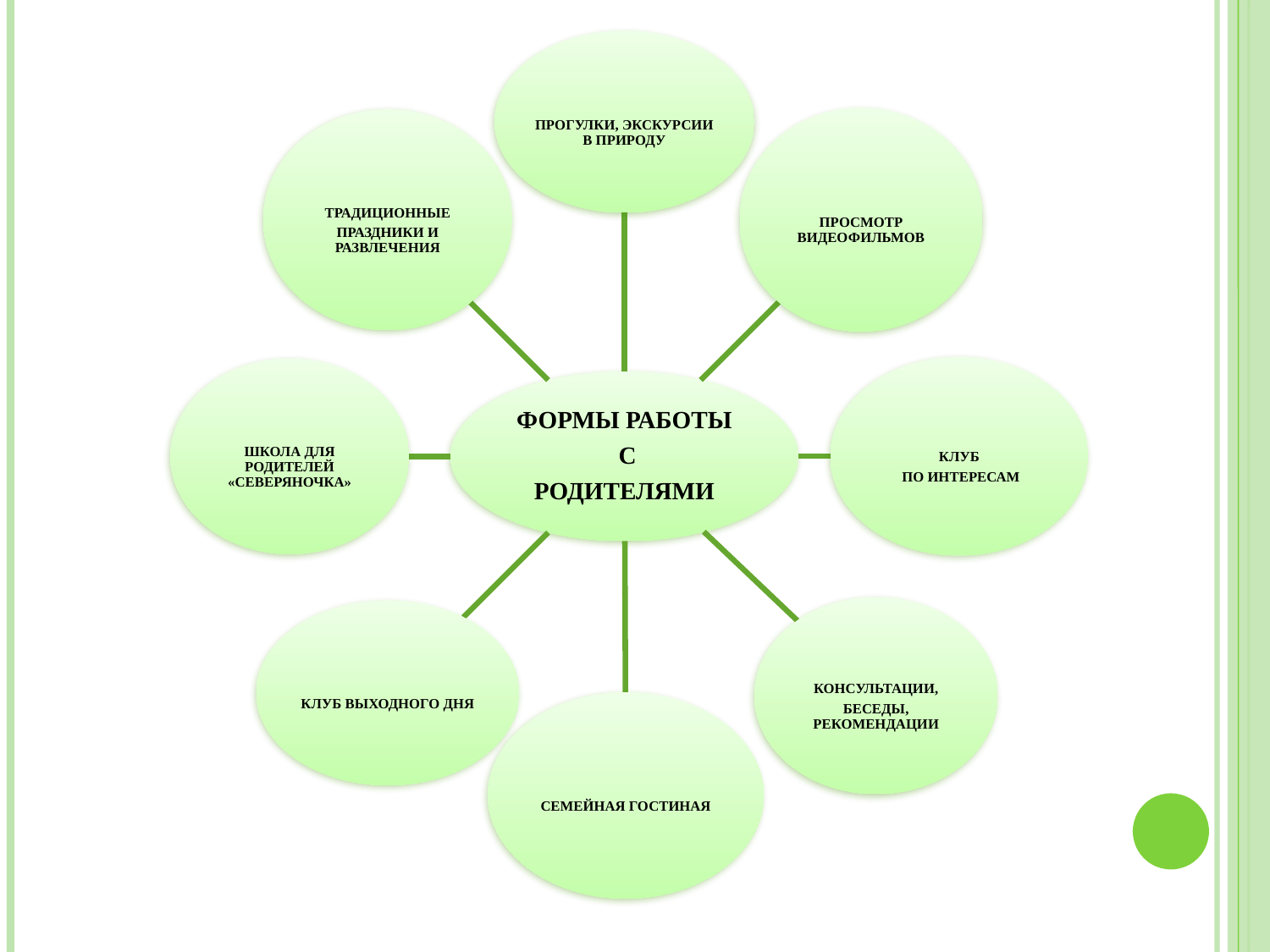

ФОРМЫ РАБОТЫ
 С
РОДИТЕЛЯМИ

ПРОГУЛКИ, ЭКСКУРСИИ В ПРИРОДУ

ПРОСМОТР ВИДЕОФИЛЬМОВ

КЛУБ
 ПО ИНТЕРЕСАМ

КОНСУЛЬТАЦИИ,
БЕСЕДЫ, РЕКОМЕНДАЦИИ

СЕМЕЙНАЯ ГОСТИНАЯ

КЛУБ ВЫХОДНОГО ДНЯ

ШКОЛА ДЛЯ РОДИТЕЛЕЙ «СЕВЕРЯНОЧКА»

ТРАДИЦИОННЫЕ
ПРАЗДНИКИ И РАЗВЛЕЧЕНИЯ
#